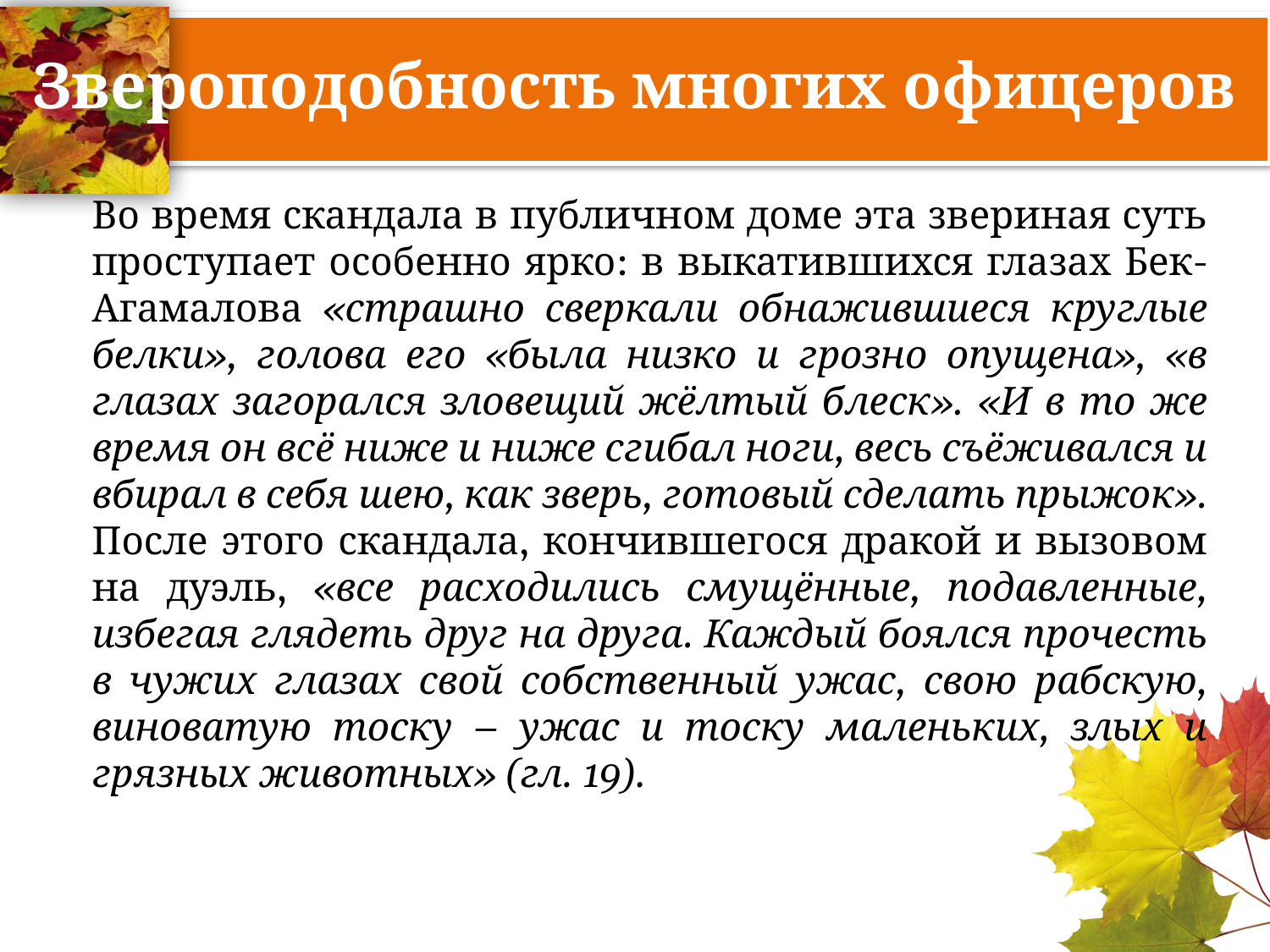

# Звероподобность многих офицеров
Во время скандала в публичном доме эта звериная суть проступает особенно ярко: в выкатившихся глазах Бек-Агамалова «страшно сверкали обнажившиеся круглые белки», голова его «была низко и грозно опущена», «в глазах загорался зловещий жёлтый блеск». «И в то же время он всё ниже и ниже сгибал ноги, весь съёживался и вбирал в себя шею, как зверь, готовый сделать прыжок». После этого скандала, кончившегося дракой и вызовом на дуэль, «все расходились смущённые, подавленные, избегая глядеть друг на друга. Каждый боялся прочесть в чужих глазах свой собственный ужас, свою рабскую, виноватую тоску – ужас и тоску маленьких, злых и грязных животных» (гл. 19).